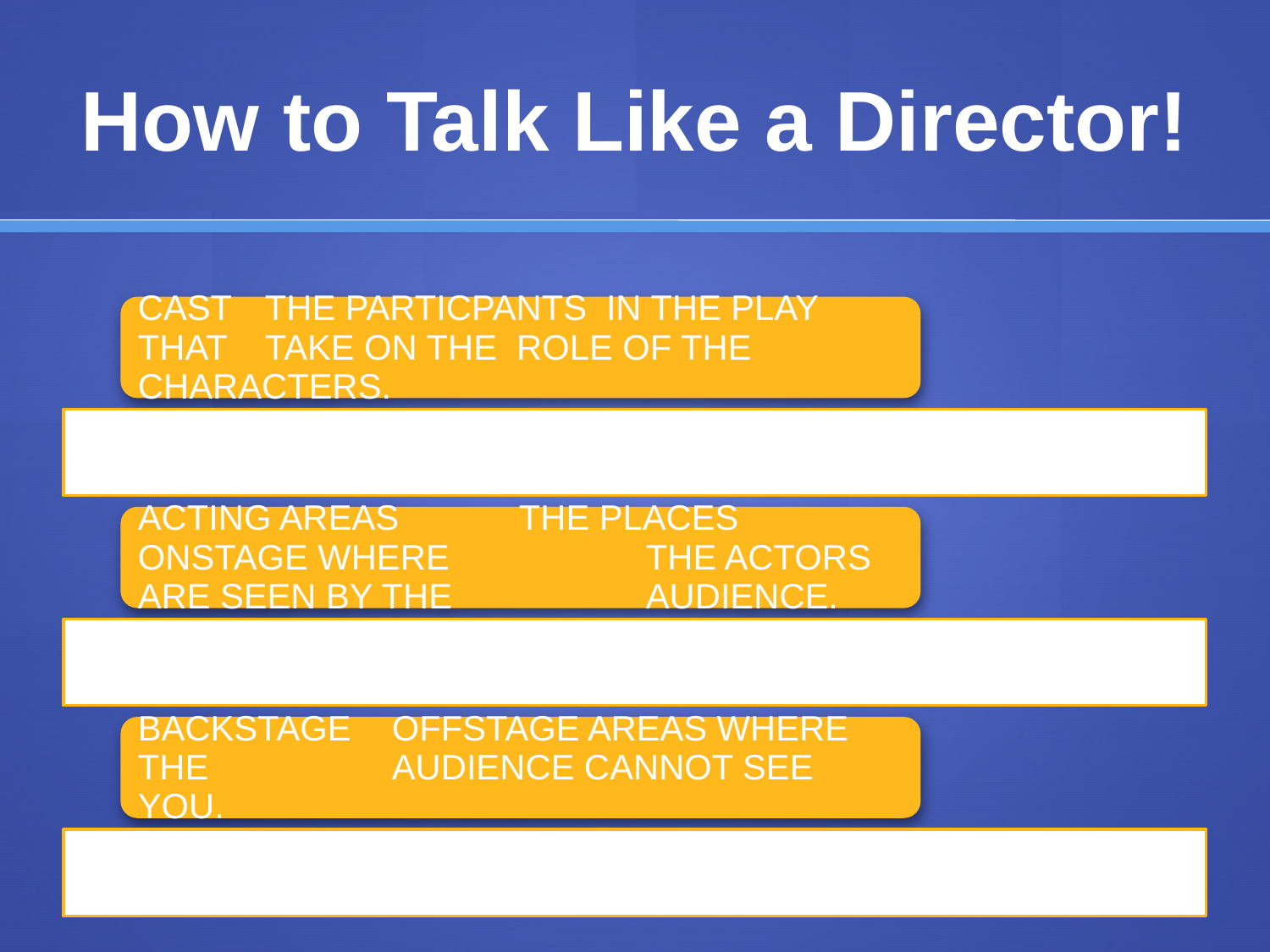

# How to Talk Like a Director!
CAST	THE PARTICPANTS  IN THE PLAY THAT 	TAKE ON THE  ROLE OF THE 	CHARACTERS.